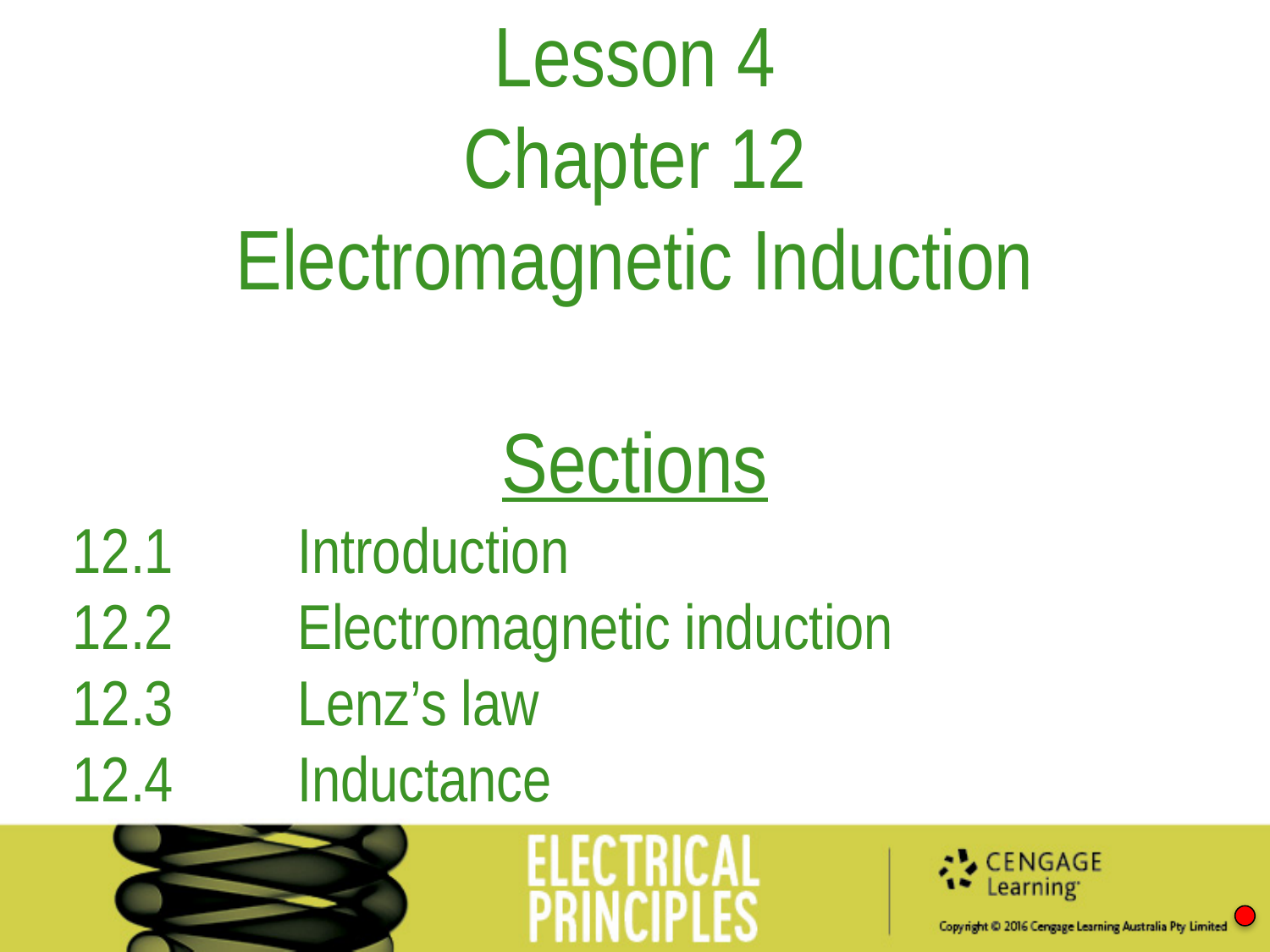

Lesson 4
Chapter 12
Electromagnetic Induction

Sections
12.1 	Introduction
12.2 	Electromagnetic induction
12.3 	Lenz’s law
12.4 	Inductance